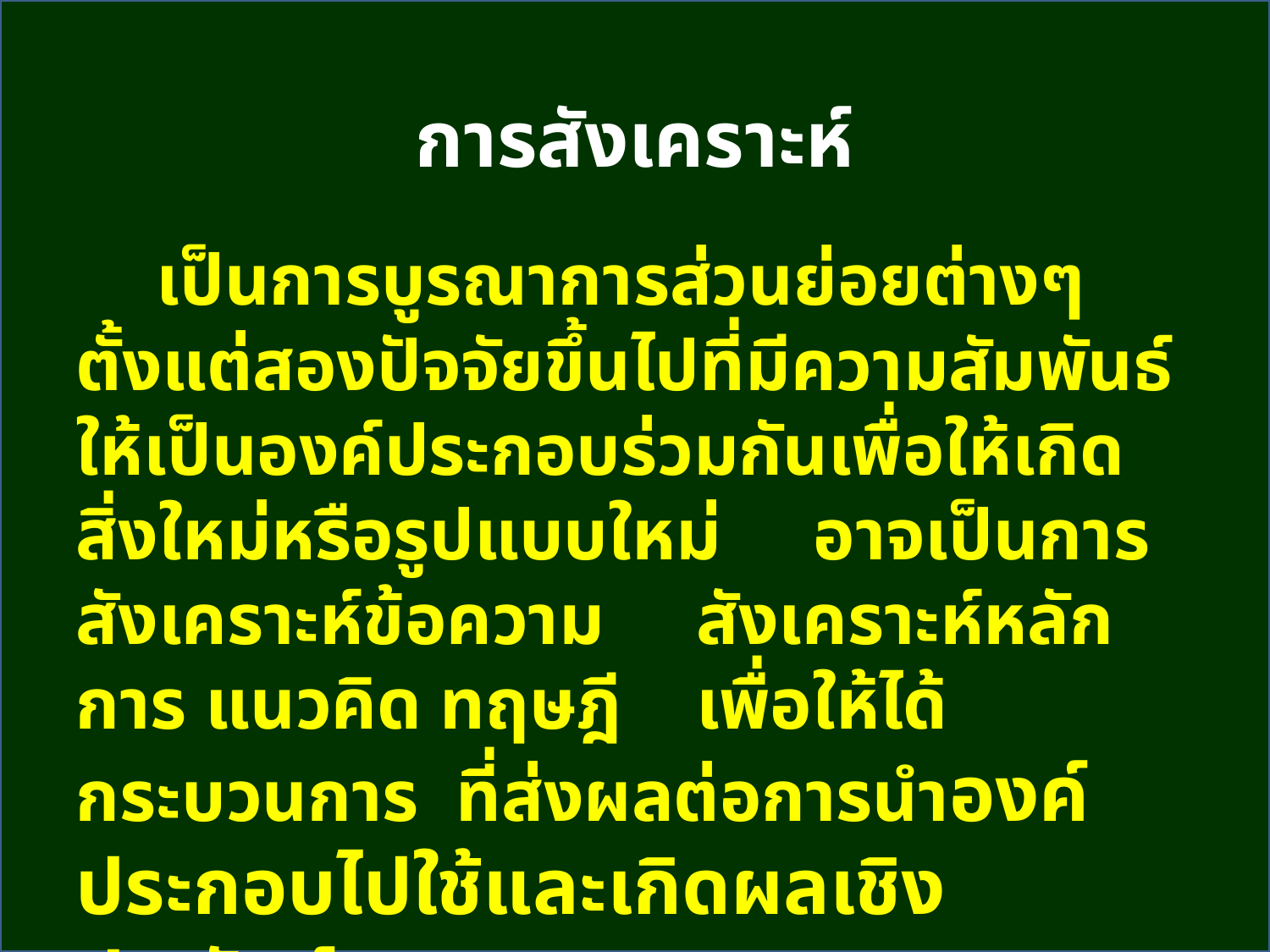

การสังเคราะห์
    เป็นการบูรณาการส่วนย่อยต่างๆ ตั้งแต่สองปัจจัยขึ้นไปที่มีความสัมพันธ์ ให้เป็นองค์ประกอบร่วมกันเพื่อให้เกิดสิ่งใหม่หรือรูปแบบใหม่     อาจเป็นการสังเคราะห์ข้อความ     สังเคราะห์หลักการ แนวคิด ทฤษฎี    เพื่อให้ได้กระบวนการ  ที่ส่งผลต่อการนำองค์ประกอบไปใช้และเกิดผลเชิงประจักษ์